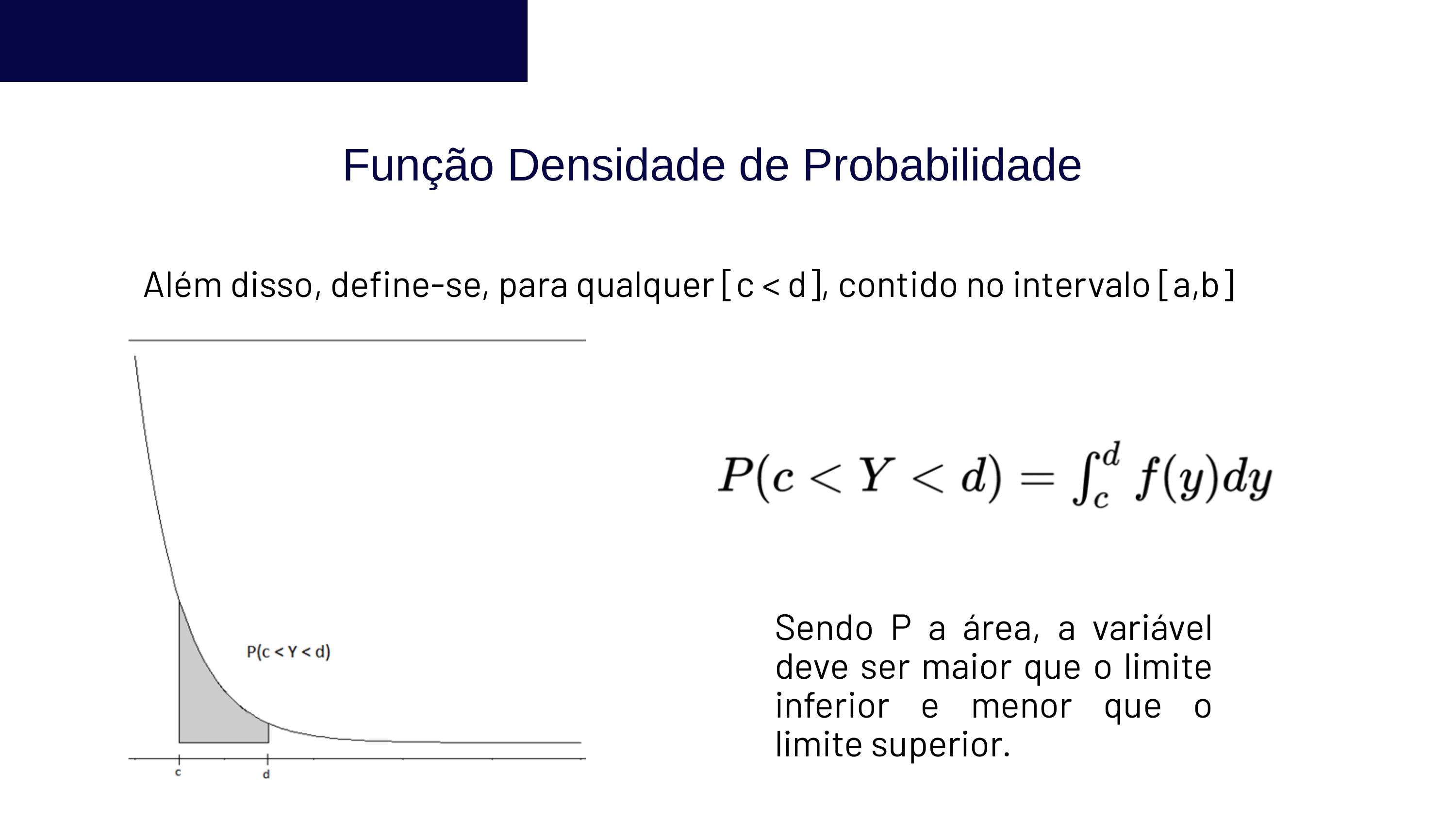

Função Densidade de Probabilidade
Além disso, define-se, para qualquer [c < d], contido no intervalo [a,b]

Sendo P a área, a variável deve ser maior que o limite inferior e menor que o limite superior.